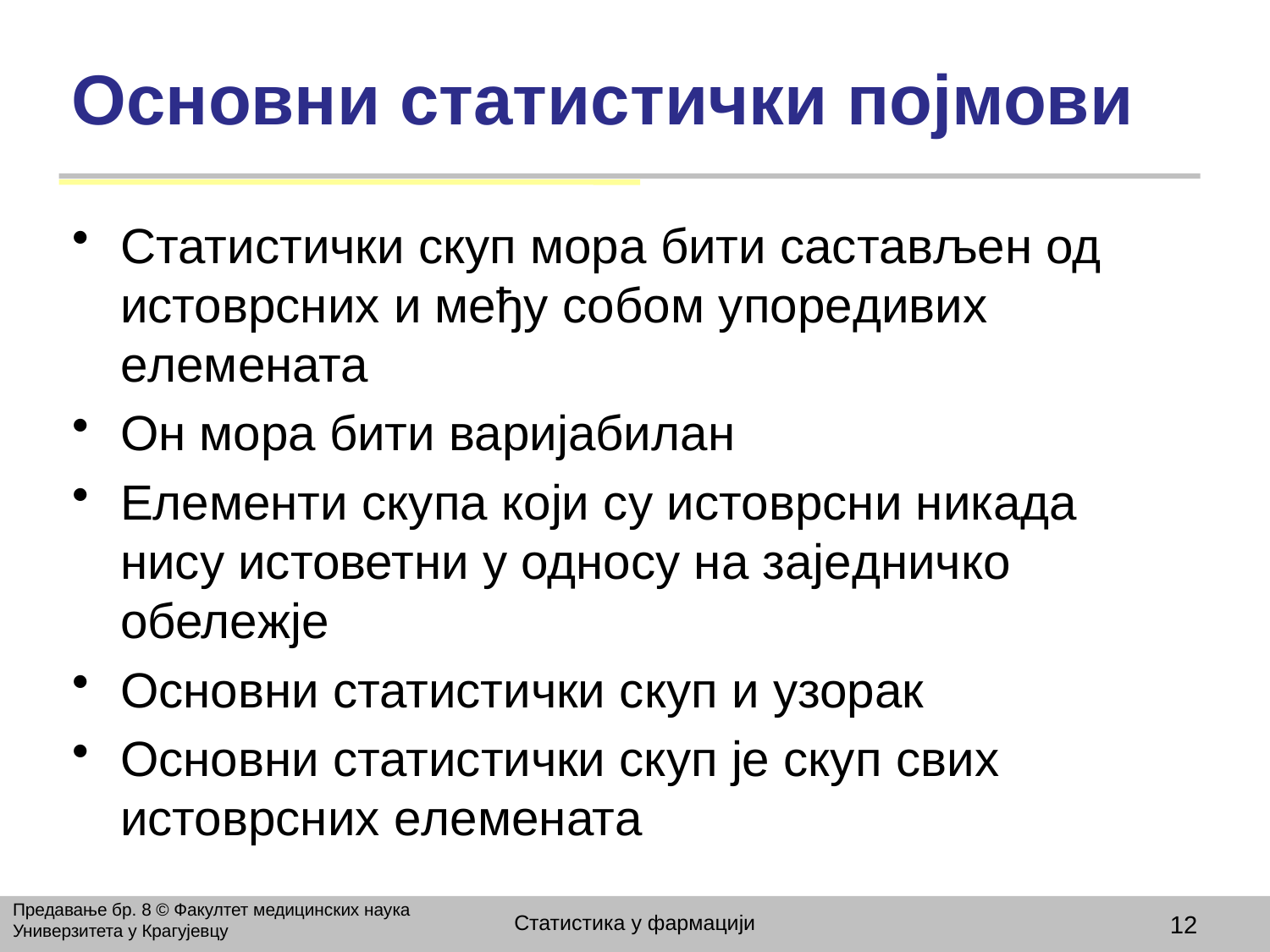

# Основни статистички појмови
Статистички скуп мора бити састављен од истоврсних и међу собом упоредивих елемената
Он мора бити варијабилан
Елементи скупа који су истоврсни никада нису истоветни у односу на заједничко обележје
Основни статистички скуп и узорак
Основни статистички скуп је скуп свих истоврсних елемената
Предавање бр. 8 © Факултет медицинских наука Универзитета у Крагујевцу
Статистика у фармацији
12